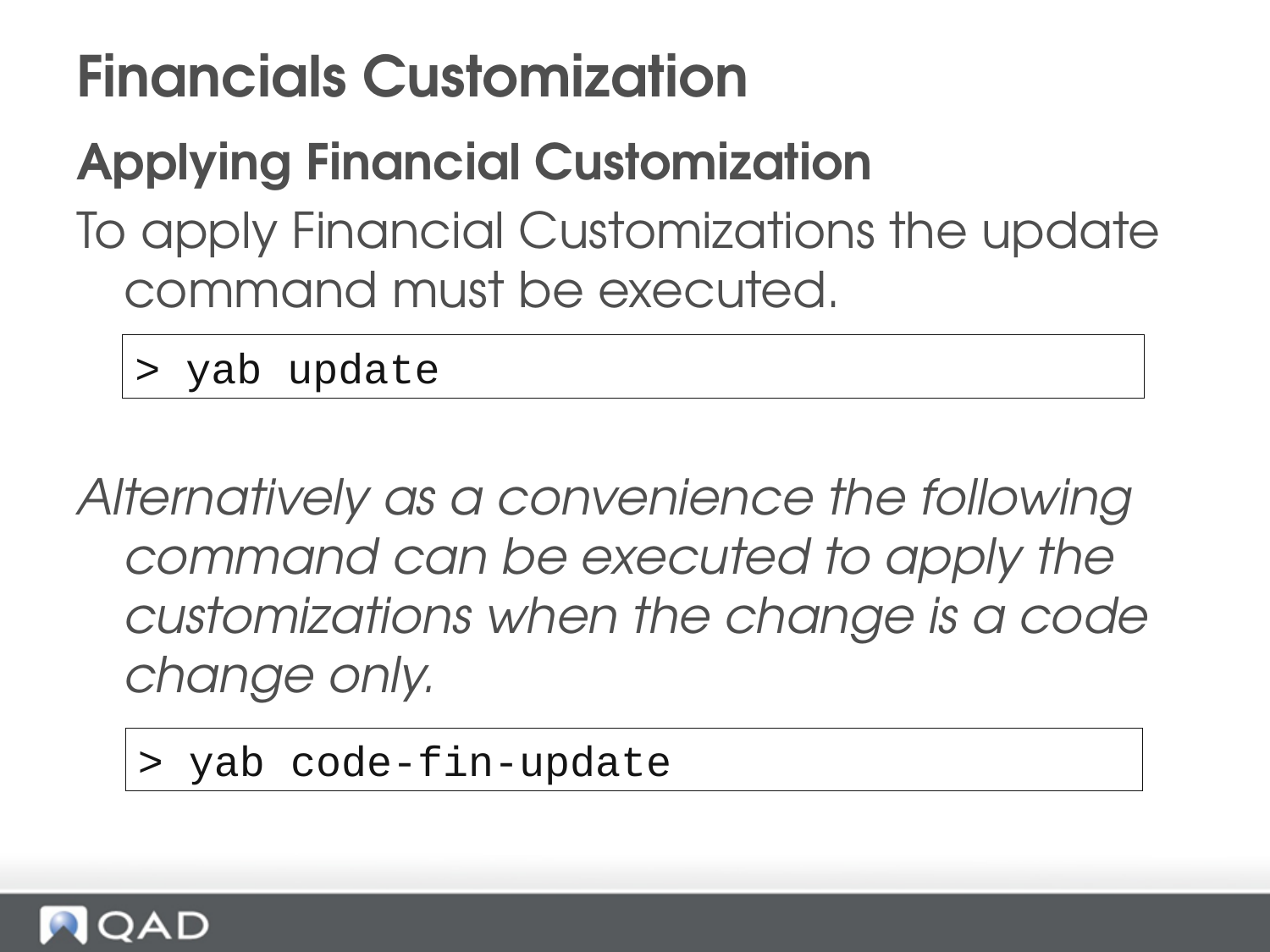

# Financials Customization
Applying Financial Customization
To apply Financial Customizations the update command must be executed.

Alternatively as a convenience the following command can be executed to apply the customizations when the change is a code change only.
> yab update
> yab code-fin-update